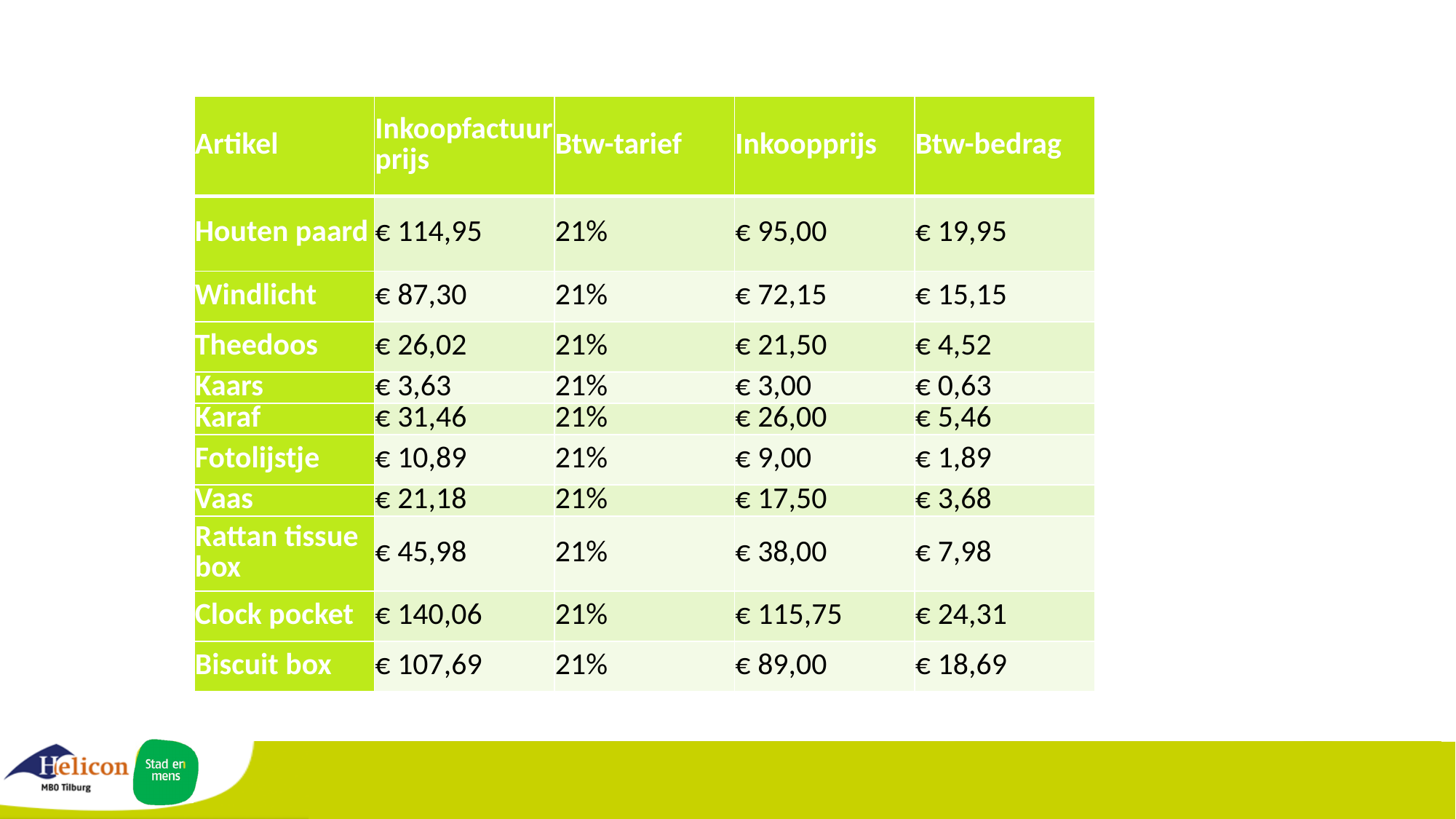

| Artikel | Inkoopfactuurprijs | Btw-tarief | Inkoopprijs | Btw-bedrag |
| --- | --- | --- | --- | --- |
| Houten paard | € 114,95 | 21% | € 95,00 | € 19,95 |
| Windlicht | € 87,30 | 21% | € 72,15 | € 15,15 |
| Theedoos | € 26,02 | 21% | € 21,50 | € 4,52 |
| Kaars | € 3,63 | 21% | € 3,00 | € 0,63 |
| Karaf | € 31,46 | 21% | € 26,00 | € 5,46 |
| Fotolijstje | € 10,89 | 21% | € 9,00 | € 1,89 |
| Vaas | € 21,18 | 21% | € 17,50 | € 3,68 |
| Rattan tissue box | € 45,98 | 21% | € 38,00 | € 7,98 |
| Clock pocket | € 140,06 | 21% | € 115,75 | € 24,31 |
| Biscuit box | € 107,69 | 21% | € 89,00 | € 18,69 |